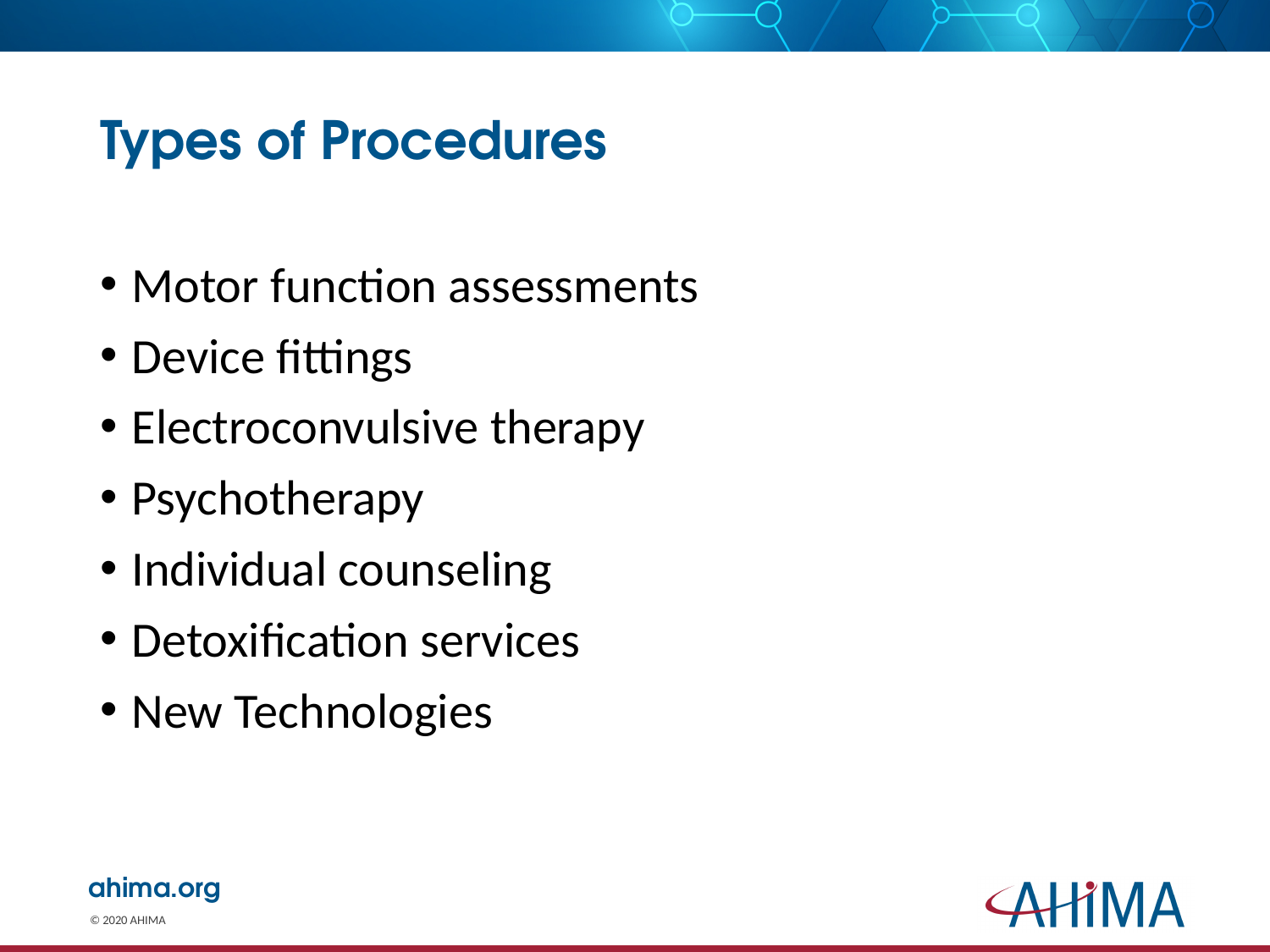

# Types of Procedures
Motor function assessments
Device fittings
Electroconvulsive therapy
Psychotherapy
Individual counseling
Detoxification services
New Technologies